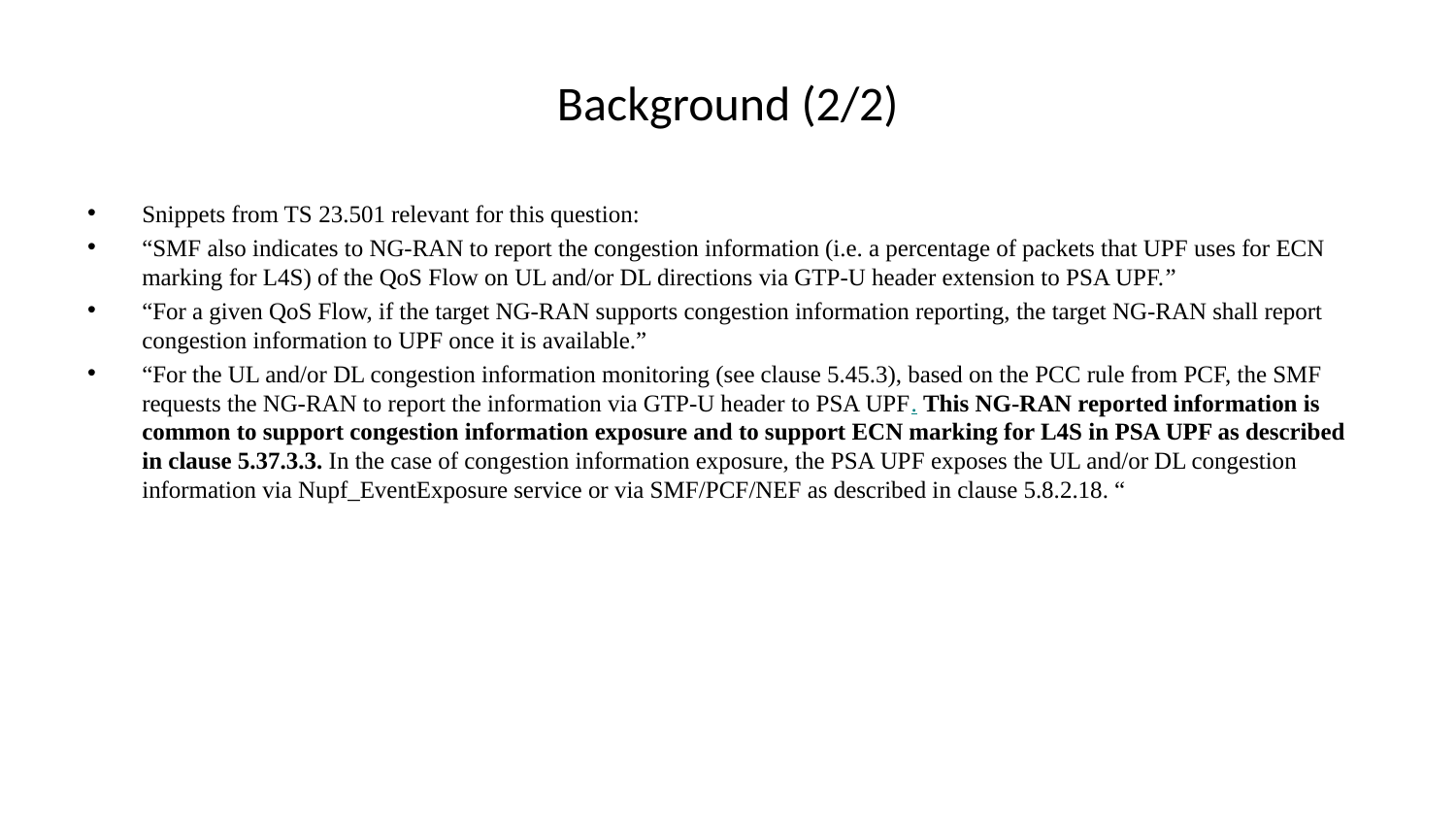

# Background (2/2)
Snippets from TS 23.501 relevant for this question:
“SMF also indicates to NG-RAN to report the congestion information (i.e. a percentage of packets that UPF uses for ECN marking for L4S) of the QoS Flow on UL and/or DL directions via GTP-U header extension to PSA UPF.”
“For a given QoS Flow, if the target NG-RAN supports congestion information reporting, the target NG-RAN shall report congestion information to UPF once it is available.”
“For the UL and/or DL congestion information monitoring (see clause 5.45.3), based on the PCC rule from PCF, the SMF requests the NG-RAN to report the information via GTP-U header to PSA UPF. This NG-RAN reported information is common to support congestion information exposure and to support ECN marking for L4S in PSA UPF as described in clause 5.37.3.3. In the case of congestion information exposure, the PSA UPF exposes the UL and/or DL congestion information via Nupf_EventExposure service or via SMF/PCF/NEF as described in clause 5.8.2.18. “